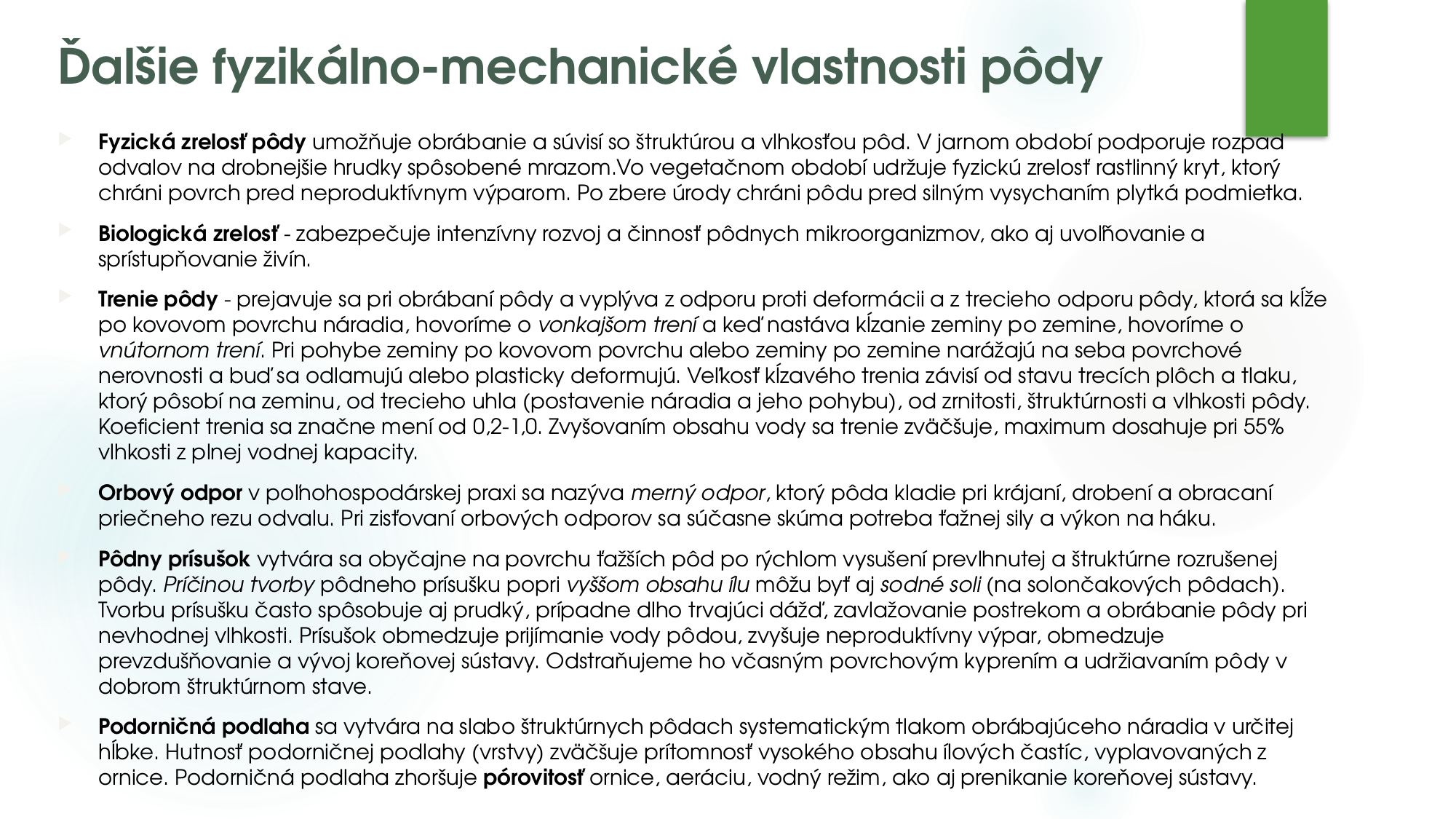

# Ďalšie fyzikálno-mechanické vlastnosti pôdy
Fyzická zrelosť pôdy umožňuje obrábanie a súvisí so štruktúrou a vlhkosťou pôd. V jarnom období podporuje rozpad odvalov na drobnejšie hrudky spôsobené mrazom.Vo vegetačnom období udržuje fyzickú zrelosť rastlinný kryt, ktorý chráni povrch pred neproduktívnym výparom. Po zbere úrody chráni pôdu pred silným vysychaním plytká podmietka.
Biologická zrelosť - zabezpečuje intenzívny rozvoj a činnosť pôdnych mikroorganizmov, ako aj uvoľňovanie a sprístupňovanie živín.
Trenie pôdy - prejavuje sa pri obrábaní pôdy a vyplýva z odporu proti deformácii a z trecieho odporu pôdy, ktorá sa kĺže po kovovom povrchu náradia, hovoríme o vonkajšom trení a keď nastáva kĺzanie zeminy po zemine, hovoríme o vnútornom trení. Pri pohybe zeminy po kovovom povrchu alebo zeminy po zemine narážajú na seba povrchové nerovnosti a buď sa odlamujú alebo plasticky deformujú. Veľkosť kĺzavého trenia závisí od stavu trecích plôch a tlaku, ktorý pôsobí na zeminu, od trecieho uhla (postavenie náradia a jeho pohybu), od zrnitosti, štruktúrnosti a vlhkosti pôdy. Koeficient trenia sa značne mení od 0,2-1,0. Zvyšovaním obsahu vody sa trenie zväčšuje, maximum dosahuje pri 55% vlhkosti z plnej vodnej kapacity.
Orbový odpor v poľnohospodárskej praxi sa nazýva merný odpor, ktorý pôda kladie pri krájaní, drobení a obracaní priečneho rezu odvalu. Pri zisťovaní orbových odporov sa súčasne skúma potreba ťažnej sily a výkon na háku.
Pôdny prísušok vytvára sa obyčajne na povrchu ťažších pôd po rýchlom vysušení prevlhnutej a štruktúrne rozrušenej pôdy. Príčinou tvorby pôdneho prísušku popri vyššom obsahu ílu môžu byť aj sodné soli (na solončakových pôdach). Tvorbu prísušku často spôsobuje aj prudký, prípadne dlho trvajúci dážď, zavlažovanie postrekom a obrábanie pôdy pri nevhodnej vlhkosti. Prísušok obmedzuje prijímanie vody pôdou, zvyšuje neproduktívny výpar, obmedzuje prevzdušňovanie a vývoj koreňovej sústavy. Odstraňujeme ho včasným povrchovým kyprením a udržiavaním pôdy v dobrom štruktúrnom stave.
Podorničná podlaha sa vytvára na slabo štruktúrnych pôdach systematickým tlakom obrábajúceho náradia v určitej hĺbke. Hutnosť podorničnej podlahy (vrstvy) zväčšuje prítomnosť vysokého obsahu ílových častíc, vyplavovaných z ornice. Podorničná podlaha zhoršuje pórovitosť ornice, aeráciu, vodný režim, ako aj prenikanie koreňovej sústavy.